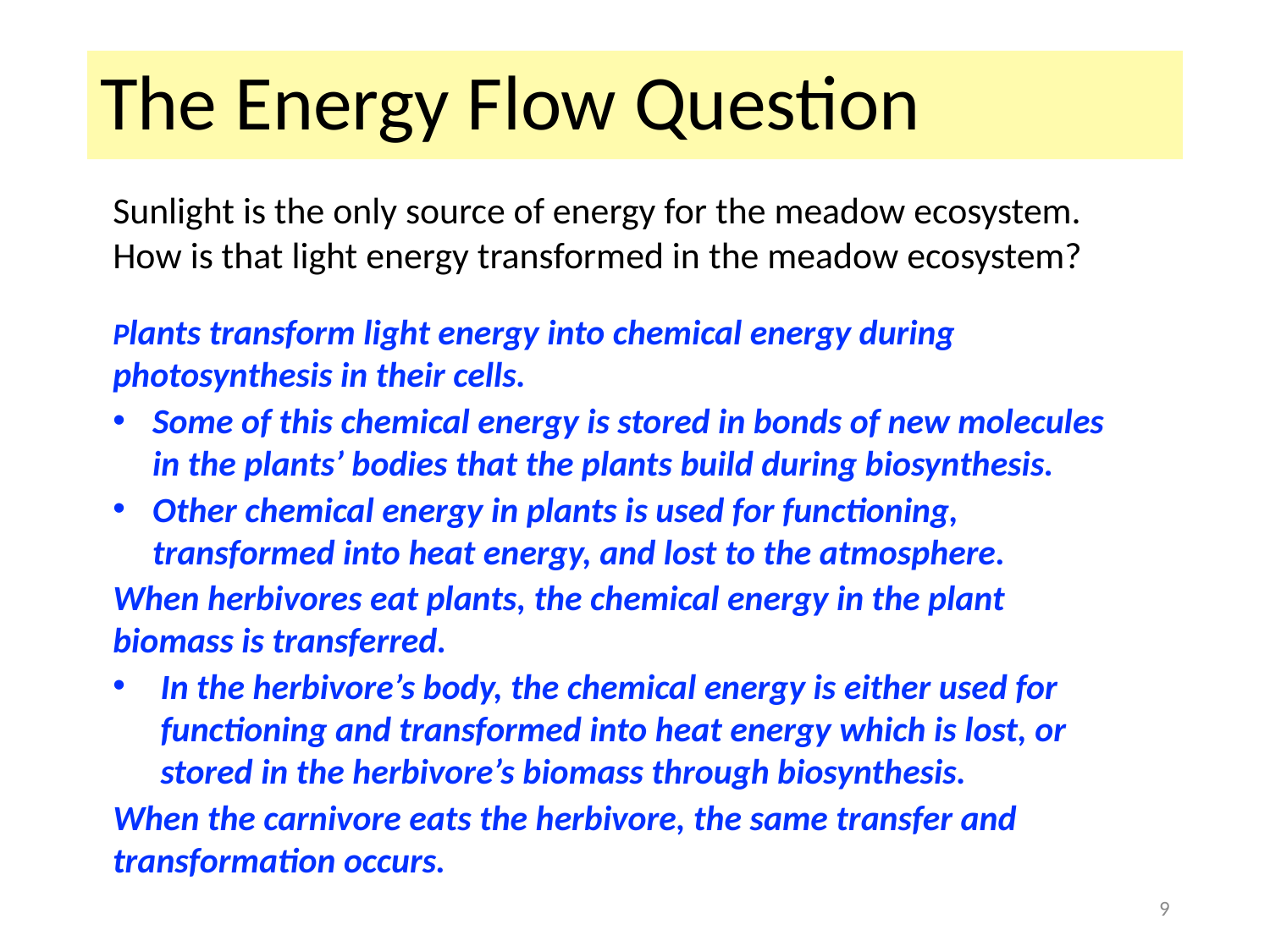

# The Energy Flow Question
Sunlight is the only source of energy for the meadow ecosystem. How is that light energy transformed in the meadow ecosystem?
Plants transform light energy into chemical energy during photosynthesis in their cells.
Some of this chemical energy is stored in bonds of new molecules in the plants’ bodies that the plants build during biosynthesis.
Other chemical energy in plants is used for functioning, transformed into heat energy, and lost to the atmosphere.
When herbivores eat plants, the chemical energy in the plant biomass is transferred.
In the herbivore’s body, the chemical energy is either used for functioning and transformed into heat energy which is lost, or stored in the herbivore’s biomass through biosynthesis.
When the carnivore eats the herbivore, the same transfer and transformation occurs.
9